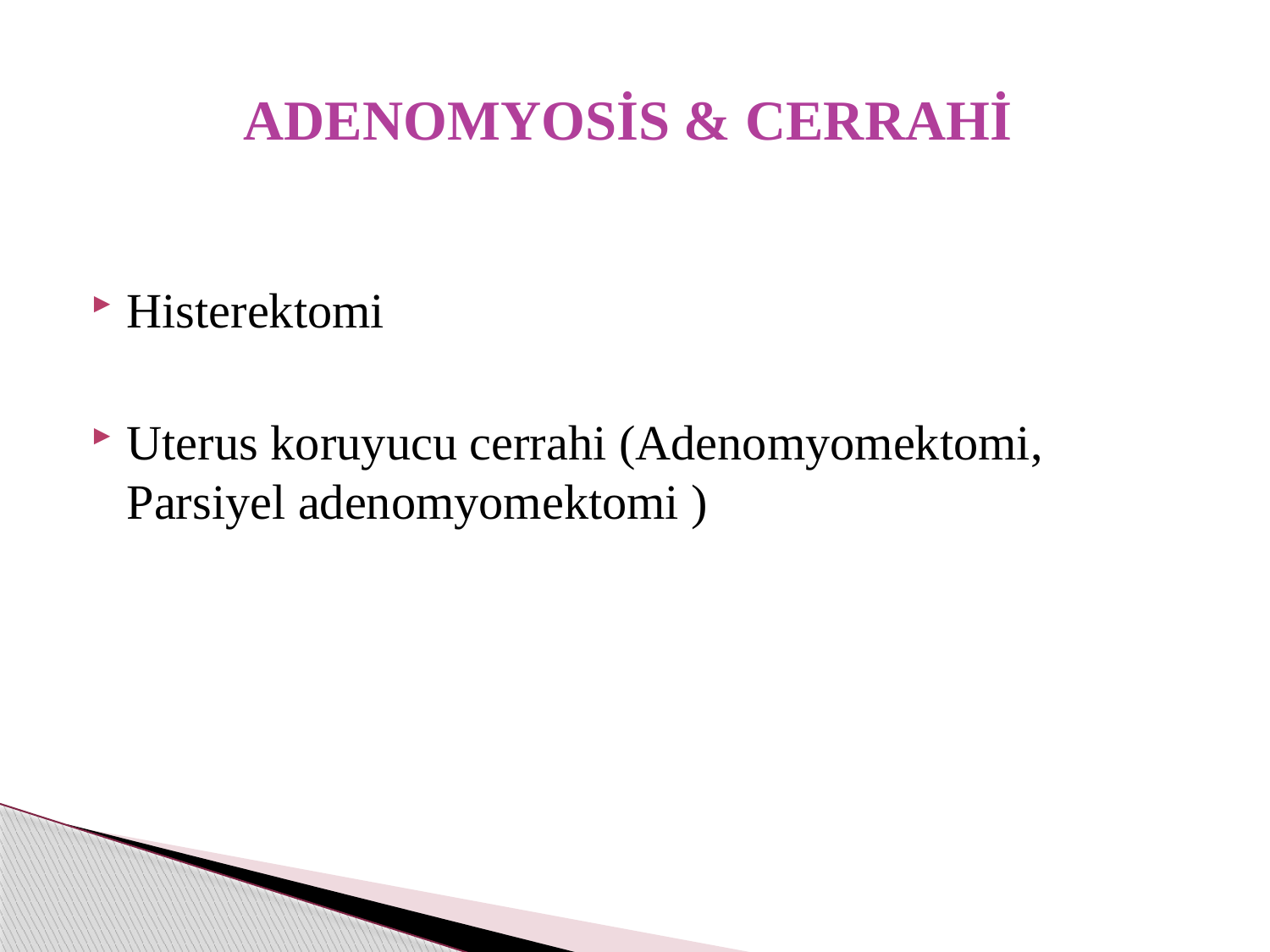

# ADENOMYOSİS & CERRAHİ

Histerektomi

Uterus koruyucu cerrahi (Adenomyomektomi, Parsiyel adenomyomektomi )